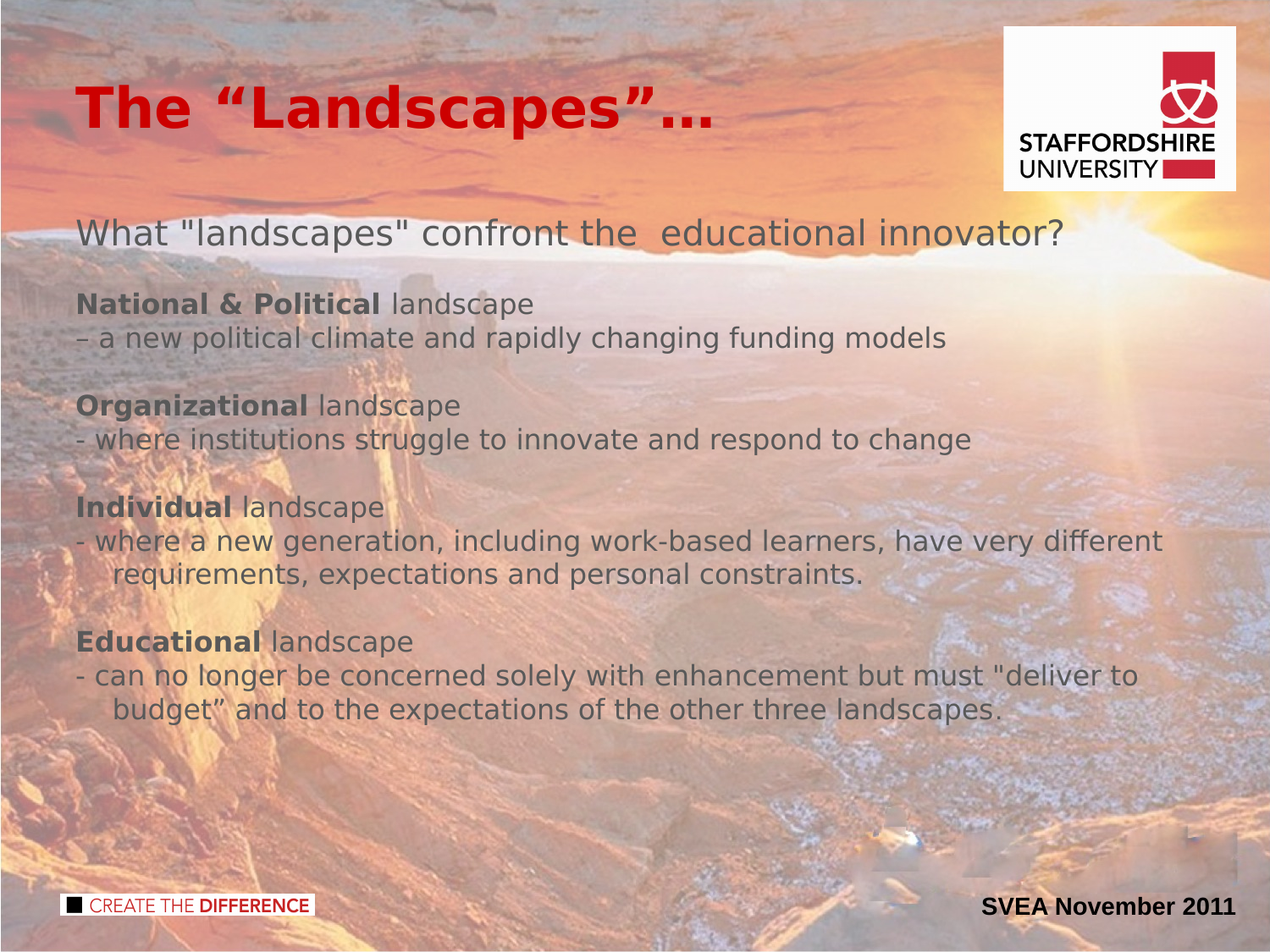

The “Landscapes”…
What "landscapes" confront the  educational innovator?

National & Political landscape
– a new political climate and rapidly changing funding models

Organizational landscape
- where institutions struggle to innovate and respond to change

Individual landscape
- where a new generation, including work-based learners, have very different requirements, expectations and personal constraints.

Educational landscape
- can no longer be concerned solely with enhancement but must "deliver to budget” and to the expectations of the other three landscapes.
SVEA November 2011